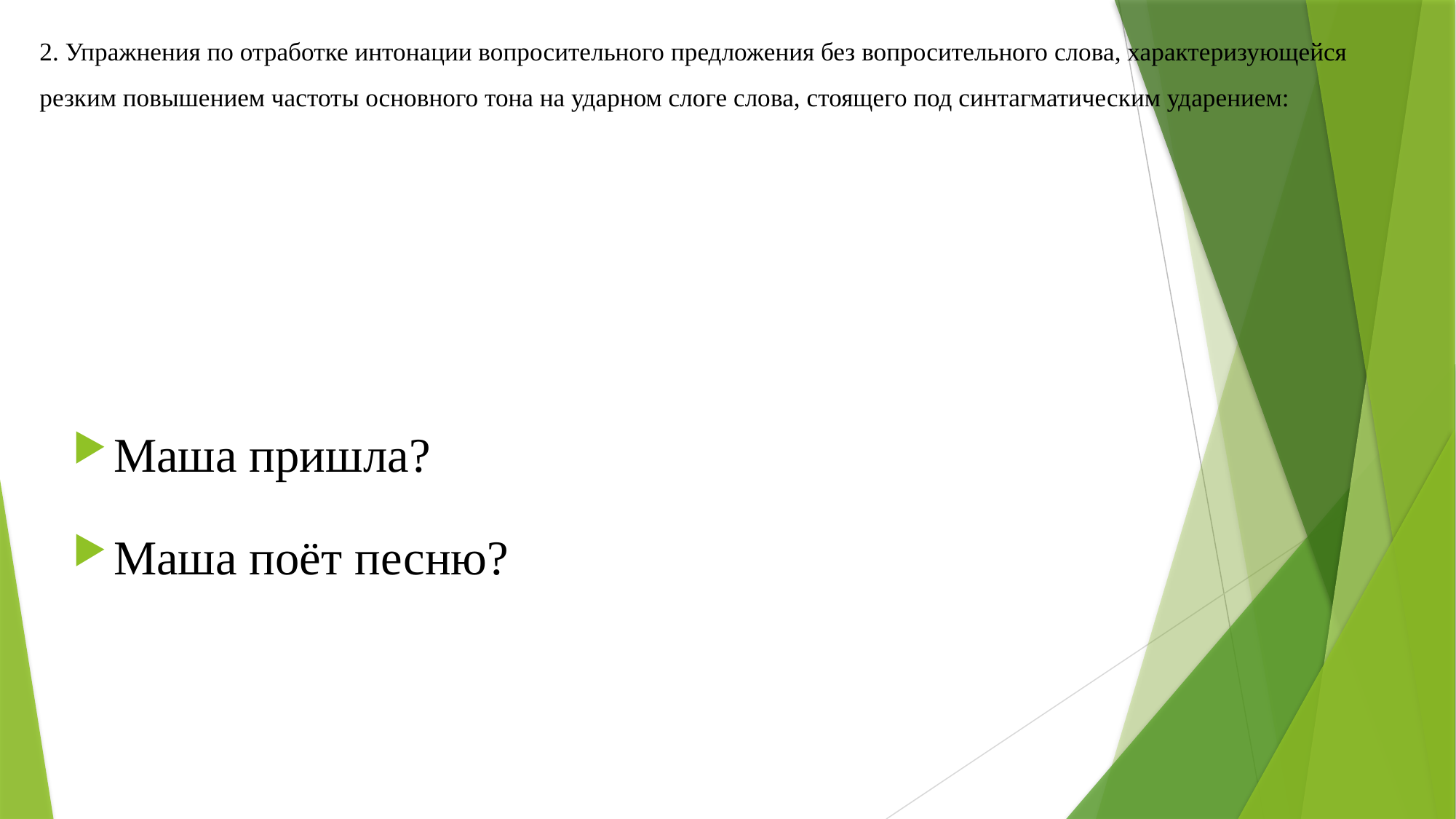

# 2. Упражнения по отработке интонации вопросительного предложения без вопросительного слова, характеризующейся резким повышением частоты основного тона на ударном слоге слова, стоящего под синтагматическим ударением:
Маша пришла?
Маша поёт песню?